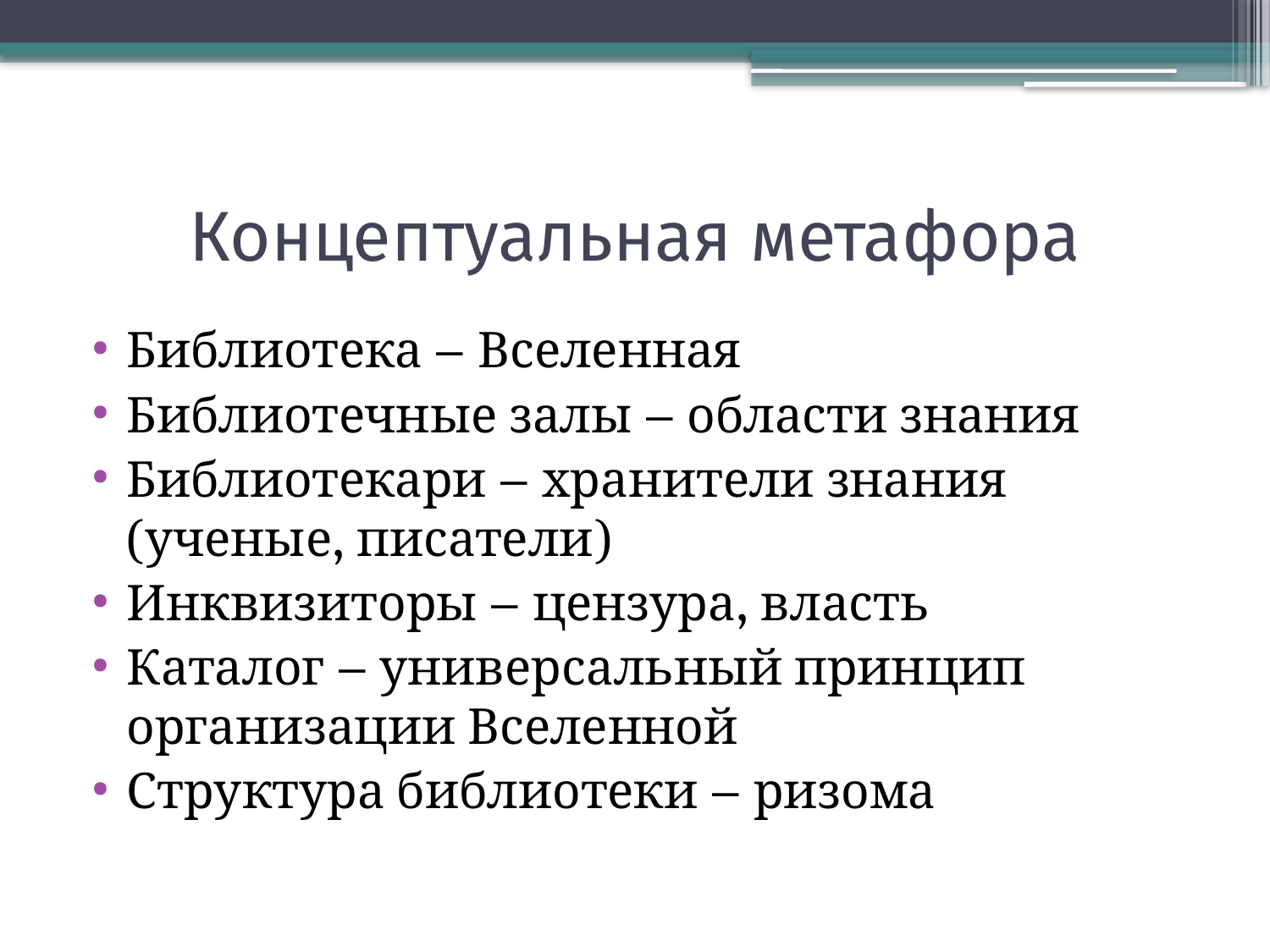

# Концептуальная метафора
Библиотека – Вселенная
Библиотечные залы – области знания
Библиотекари – хранители знания (ученые, писатели)
Инквизиторы – цензура, власть
Каталог – универсальный принцип организации Вселенной
Структура библиотеки – ризома